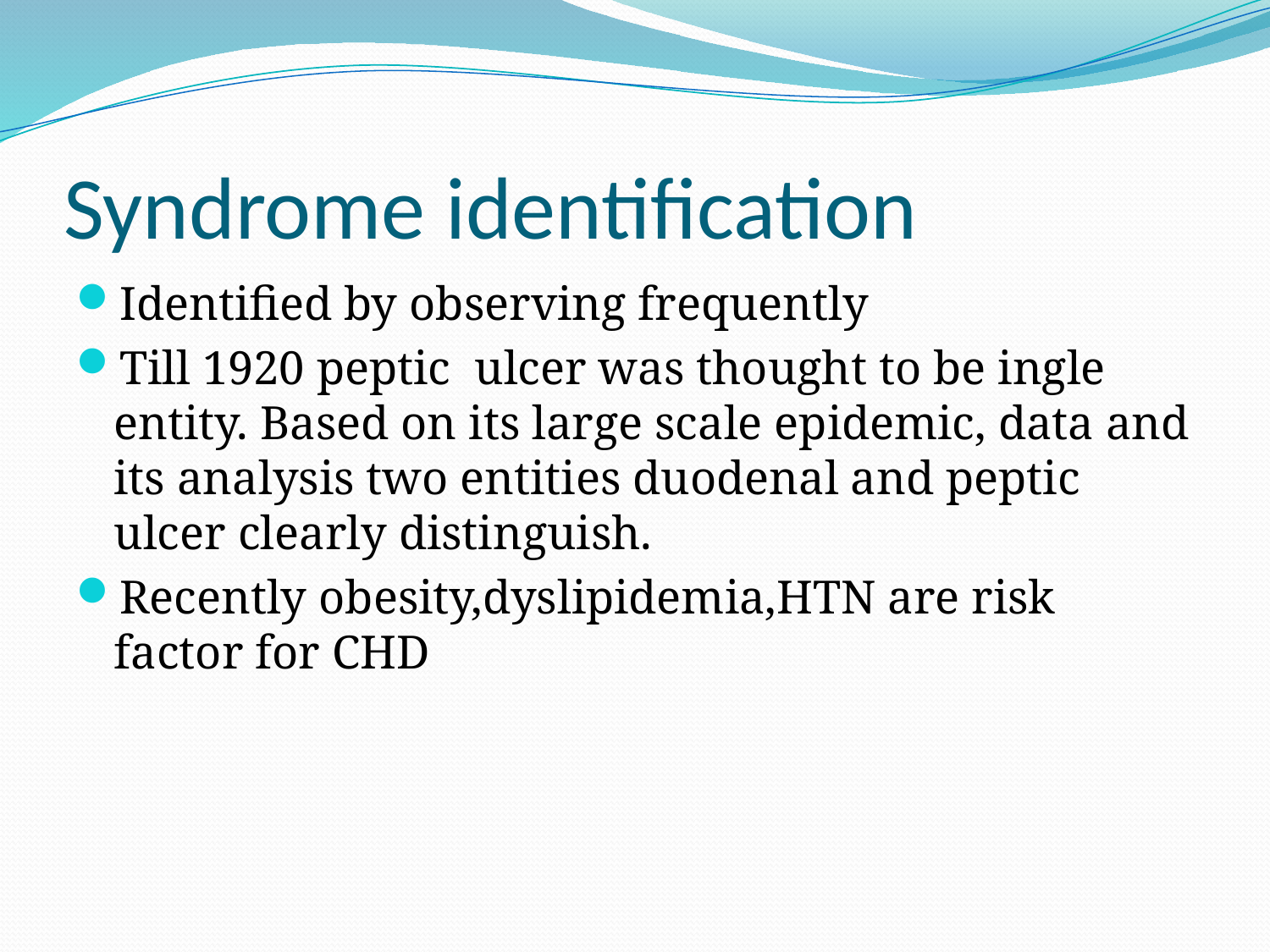

# Syndrome identification
Identified by observing frequently
Till 1920 peptic  ulcer was thought to be ingle entity. Based on its large scale epidemic, data and its analysis two entities duodenal and peptic ulcer clearly distinguish.
Recently obesity,dyslipidemia,HTN are risk factor for CHD